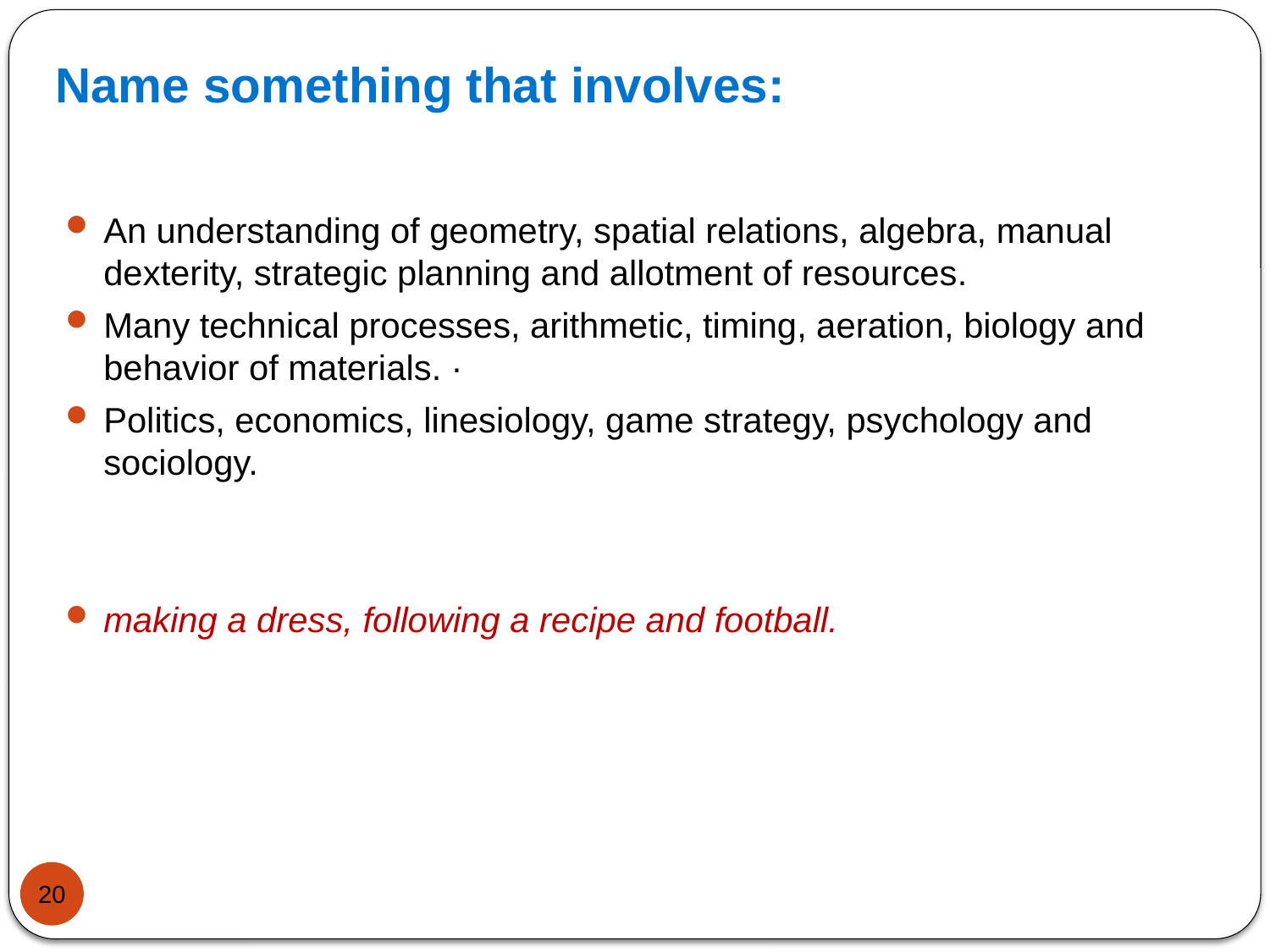

Name something that involves:

An understanding of geometry, spatial relations, algebra, manual dexterity, strategic planning and allotment of resources.
Many technical processes, arithmetic, timing, aeration, biology and behavior of materials. ·
Politics, economics, linesiology, game strategy, psychology and sociology.

making a dress, following a recipe and football.

20